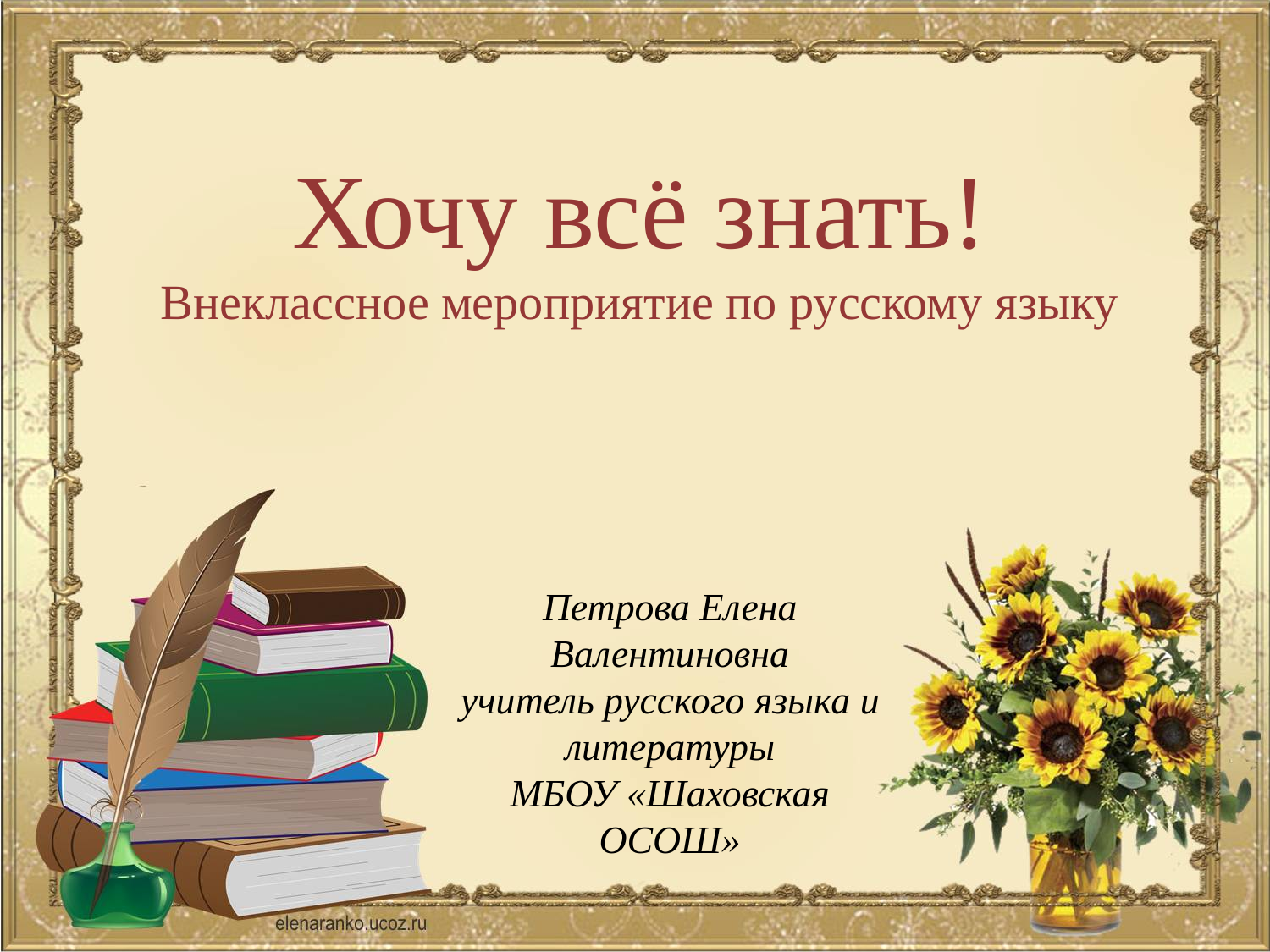

Хочу всё знать!
Внеклассное мероприятие по русскому языку
Петрова Елена Валентиновна
учитель русского языка и литературы
МБОУ «Шаховская ОСОШ»